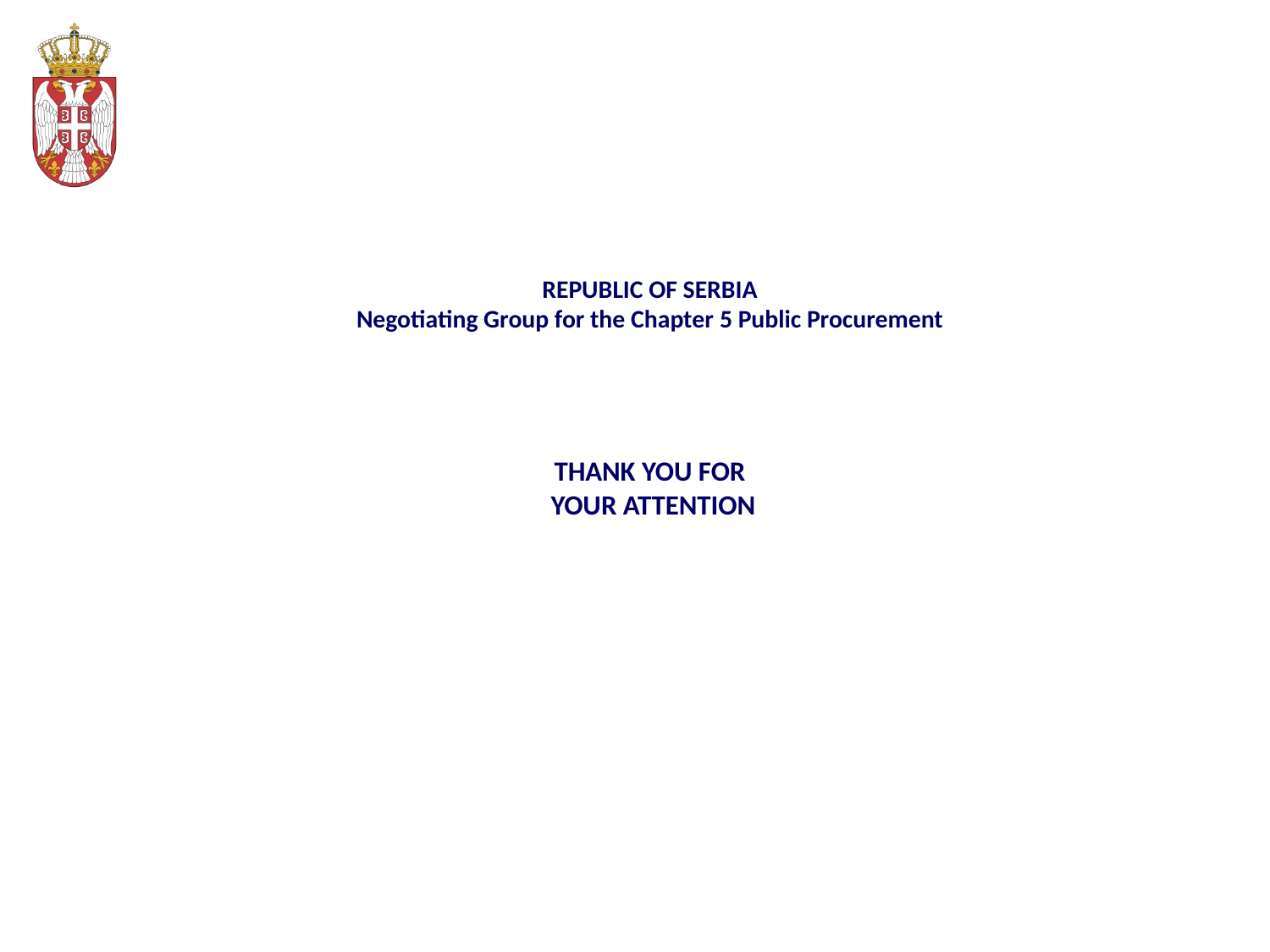

REPUBLIC OF SERBIA
Negotiating Group for the Chapter 5 Public Procurement
THANK YOU FOR
 YOUR ATTENTION